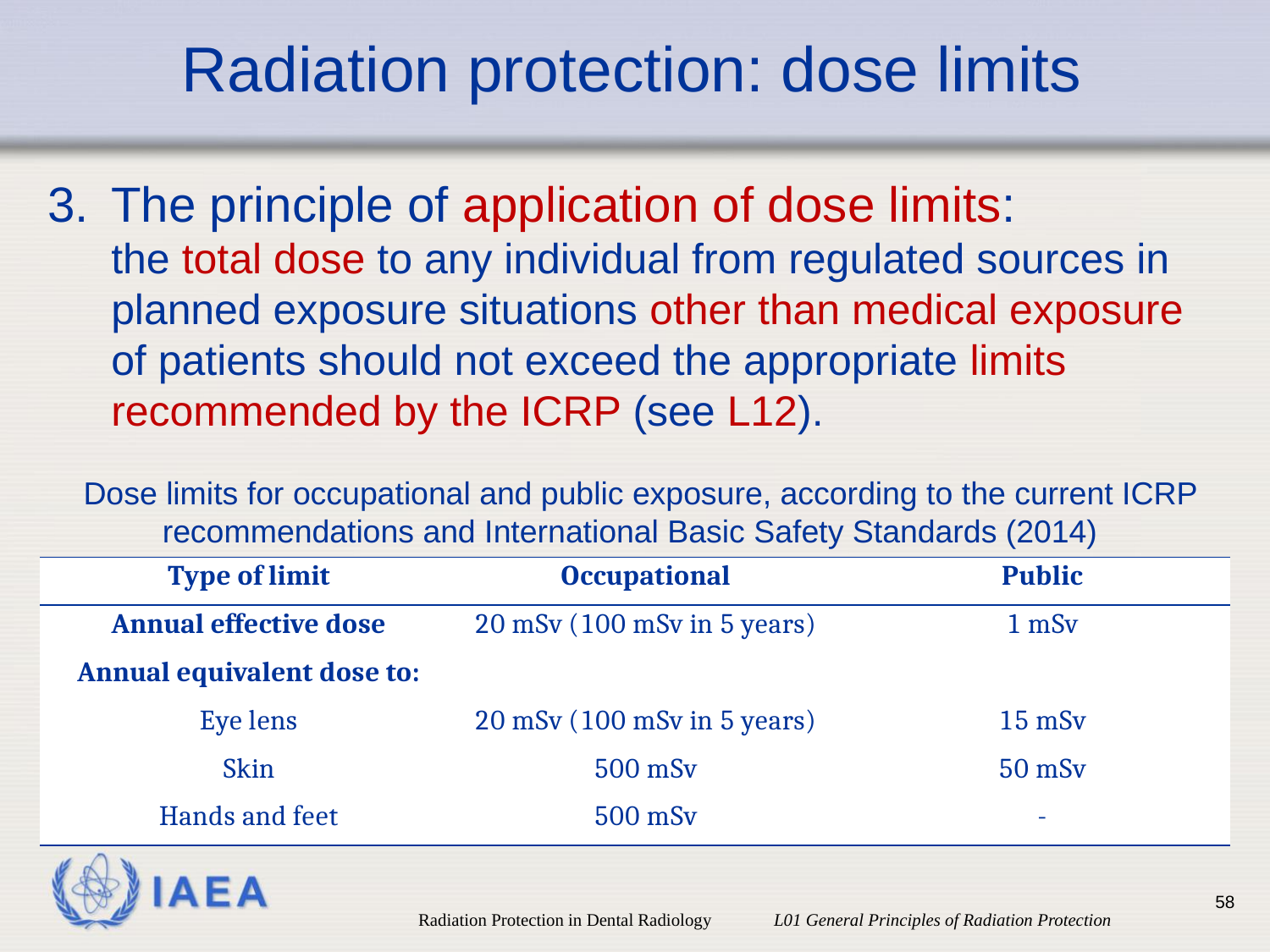

# Radiation protection: dose limits
The principle of application of dose limits:
the total dose to any individual from regulated sources in planned exposure situations other than medical exposure of patients should not exceed the appropriate limits recommended by the ICRP (see L12).

Dose limits for occupational and public exposure, according to the current ICRP recommendations and International Basic Safety Standards (2014)
| Type of limit | Occupational | Public |
| --- | --- | --- |
| Annual effective dose | 20 mSv (100 mSv in 5 years) | 1 mSv |
| Annual equivalent dose to: |  |  |
| Eye lens | 20 mSv (100 mSv in 5 years) | 15 mSv |
| Skin | 500 mSv | 50 mSv |
| Hands and feet | 500 mSv | - |
58
Radiation Protection in Dental Radiology              L01 General Principles of Radiation Protection